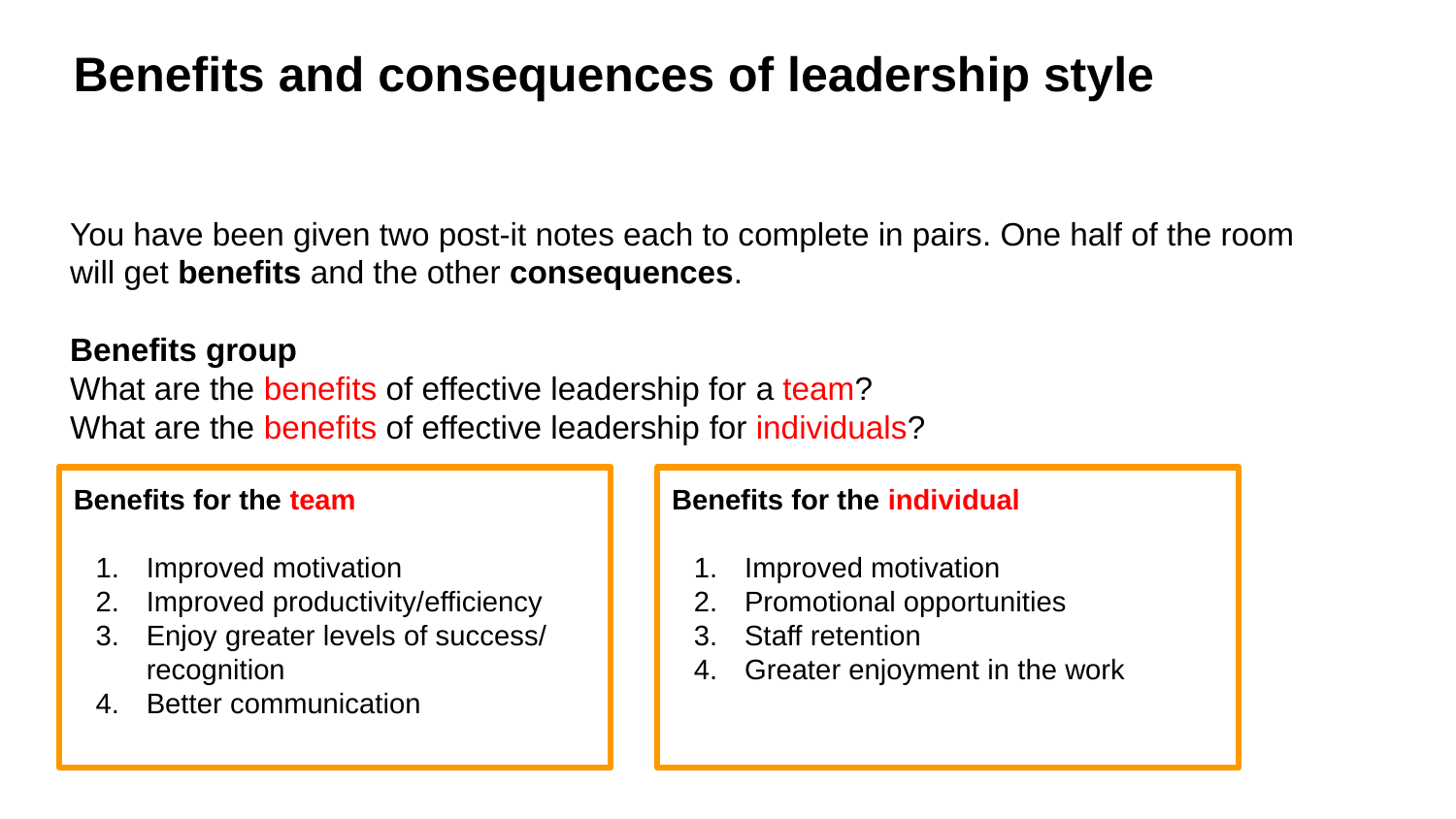

Benefits and consequences of leadership style
You have been given two post-it notes each to complete in pairs. One half of the room will get benefits and the other consequences.

Benefits group
What are the benefits of effective leadership for a team?
What are the benefits of effective leadership for individuals?
Benefits for the team

Improved motivation
Improved productivity/efficiency
Enjoy greater levels of success/ recognition
Better communication

Benefits for the individual

Improved motivation
Promotional opportunities
Staff retention
Greater enjoyment in the work